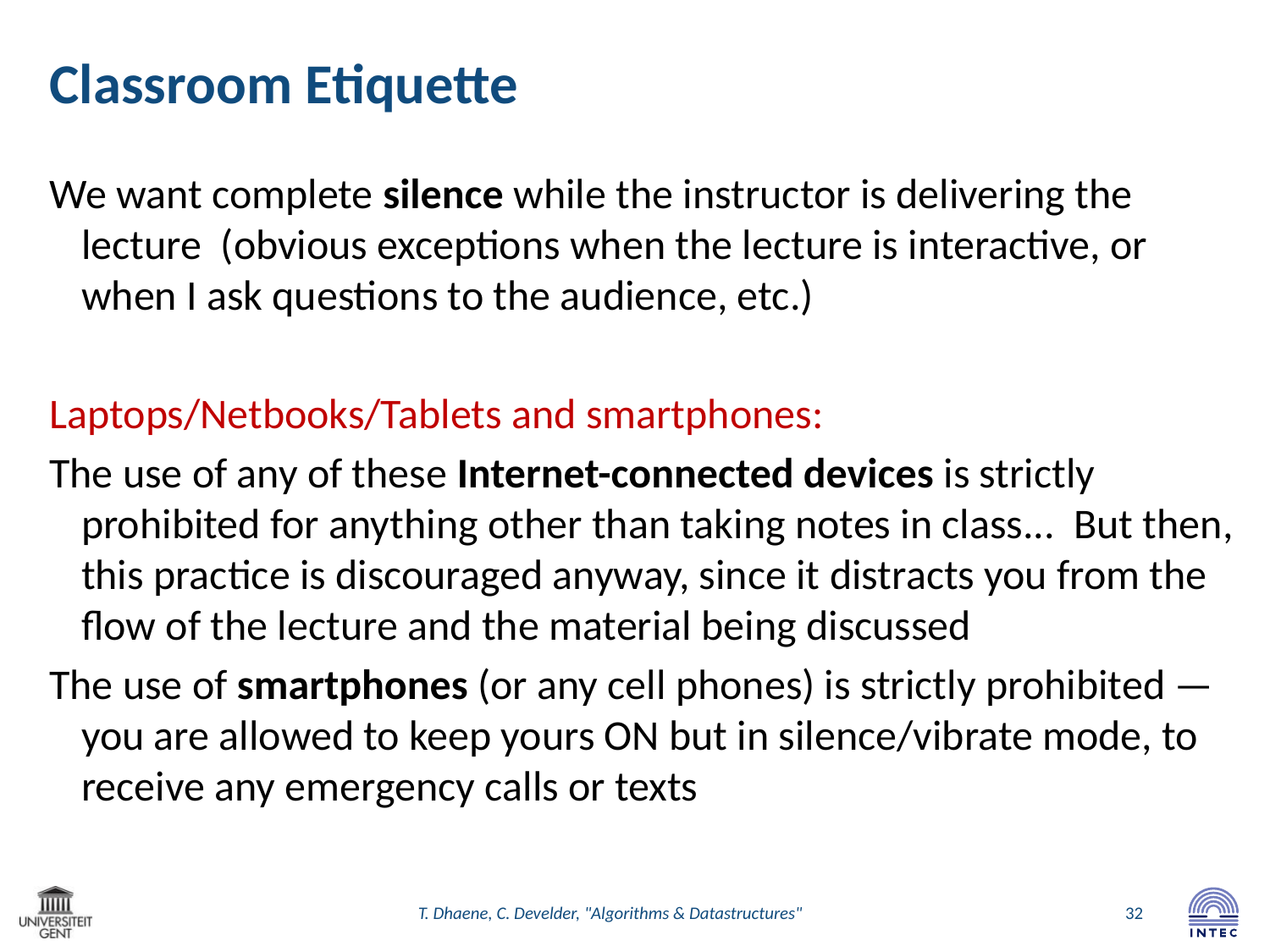

# Classroom Etiquette
We want complete silence while the instructor is delivering the lecture  (obvious exceptions when the lecture is interactive, or when I ask questions to the audience, etc.)

Laptops/Netbooks/Tablets and smartphones:
The use of any of these Internet-connected devices is strictly prohibited for anything other than taking notes in class...  But then, this practice is discouraged anyway, since it distracts you from the flow of the lecture and the material being discussed
The use of smartphones (or any cell phones) is strictly prohibited — you are allowed to keep yours ON but in silence/vibrate mode, to receive any emergency calls or texts

T. Dhaene, C. Develder, "Algorithms & Datastructures"
32